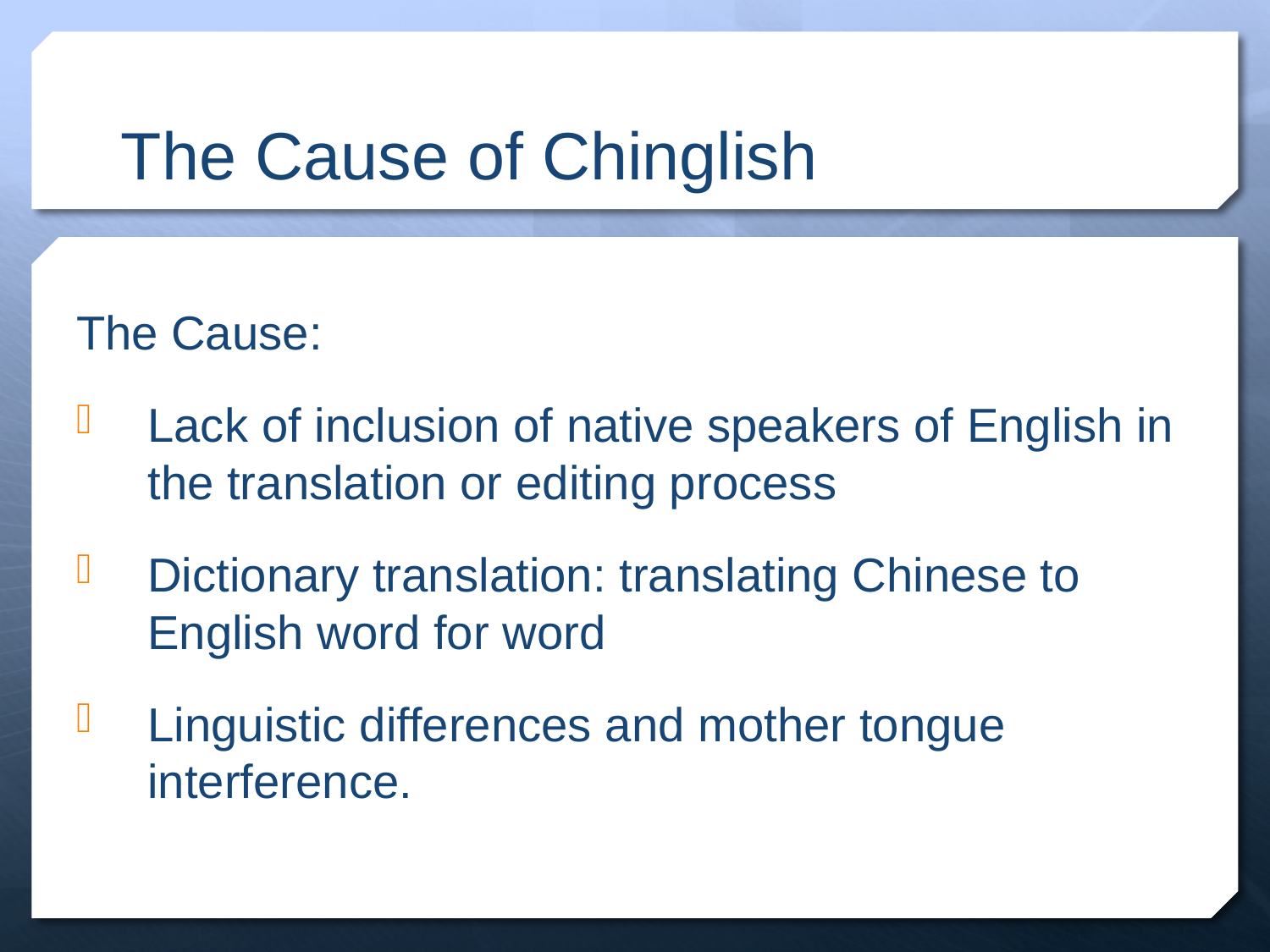

# The Cause of Chinglish
The Cause:
Lack of inclusion of native speakers of English in the translation or editing process
Dictionary translation: translating Chinese to English word for word
Linguistic differences and mother tongue interference.